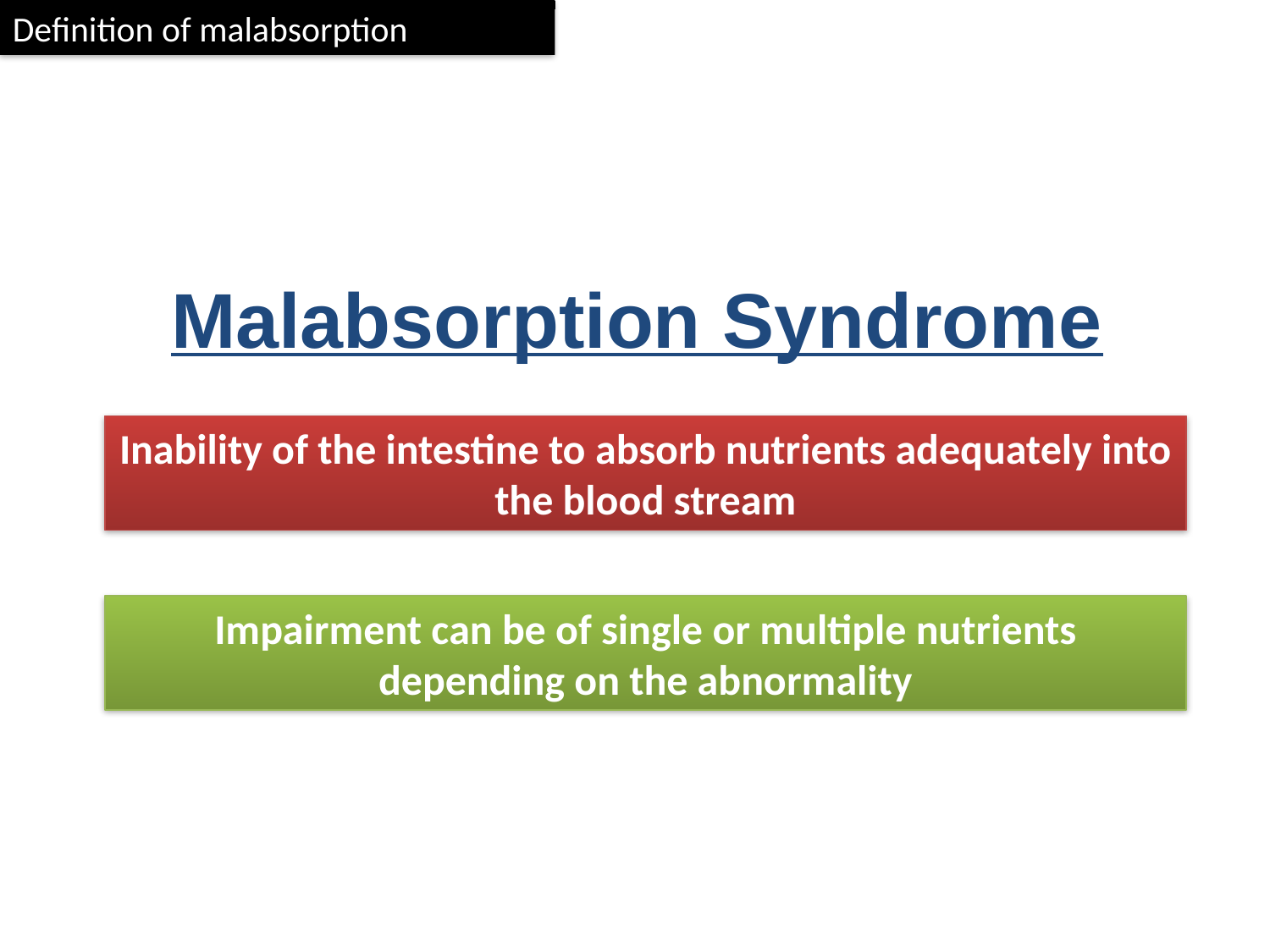

Definition of malabsorption
Malabsorption Syndrome
Inability of the intestine to absorb nutrients adequately into the blood stream
Impairment can be of single or multiple nutrients depending on the abnormality